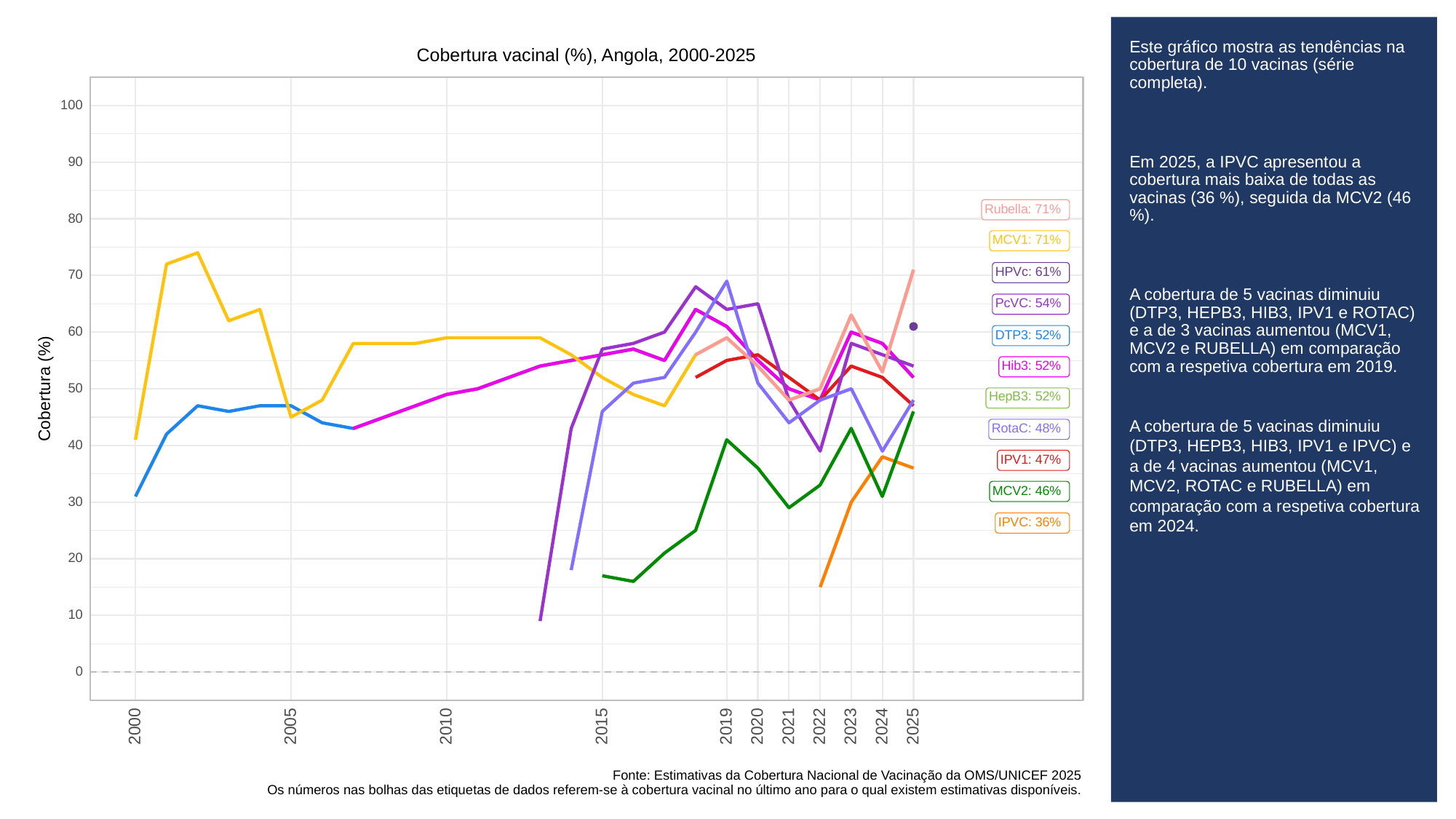

# Este gráfico mostra as tendências na cobertura de 10 vacinas (série completa).

Em 2025, a IPVC apresentou a cobertura mais baixa de todas as vacinas (36 %), seguida da MCV2 (46 %).

A cobertura de 5 vacinas diminuiu (DTP3, HEPB3, HIB3, IPV1 e ROTAC) e a de 3 vacinas aumentou (MCV1, MCV2 e RUBELLA) em comparação com a respetiva cobertura em 2019.

A cobertura de 5 vacinas diminuiu (DTP3, HEPB3, HIB3, IPV1 e IPVC) e a de 4 vacinas aumentou (MCV1, MCV2, ROTAC e RUBELLA) em comparação com a respetiva cobertura em 2024.

Cobertura vacinal (%), Angola, 2000-2025

100

90

Rubella: 71%

80

MCV1: 71%

HPVc: 61%

70

PcVC: 54%

60
DTP3: 52%

Hib3: 52%

Cobertura (%)
50

HepB3: 52%

RotaC: 48%
40

IPV1: 47%

MCV2: 46%
30

IPVC: 36%

20

10

0

2023
2000
2005
2010
2015
2019
2020
2021
2022
2024
2025
Fonte: Estimativas da Cobertura Nacional de Vacinação da OMS/UNICEF 2025
Os números nas bolhas das etiquetas de dados referem-se à cobertura vacinal no último ano para o qual existem estimativas disponíveis.